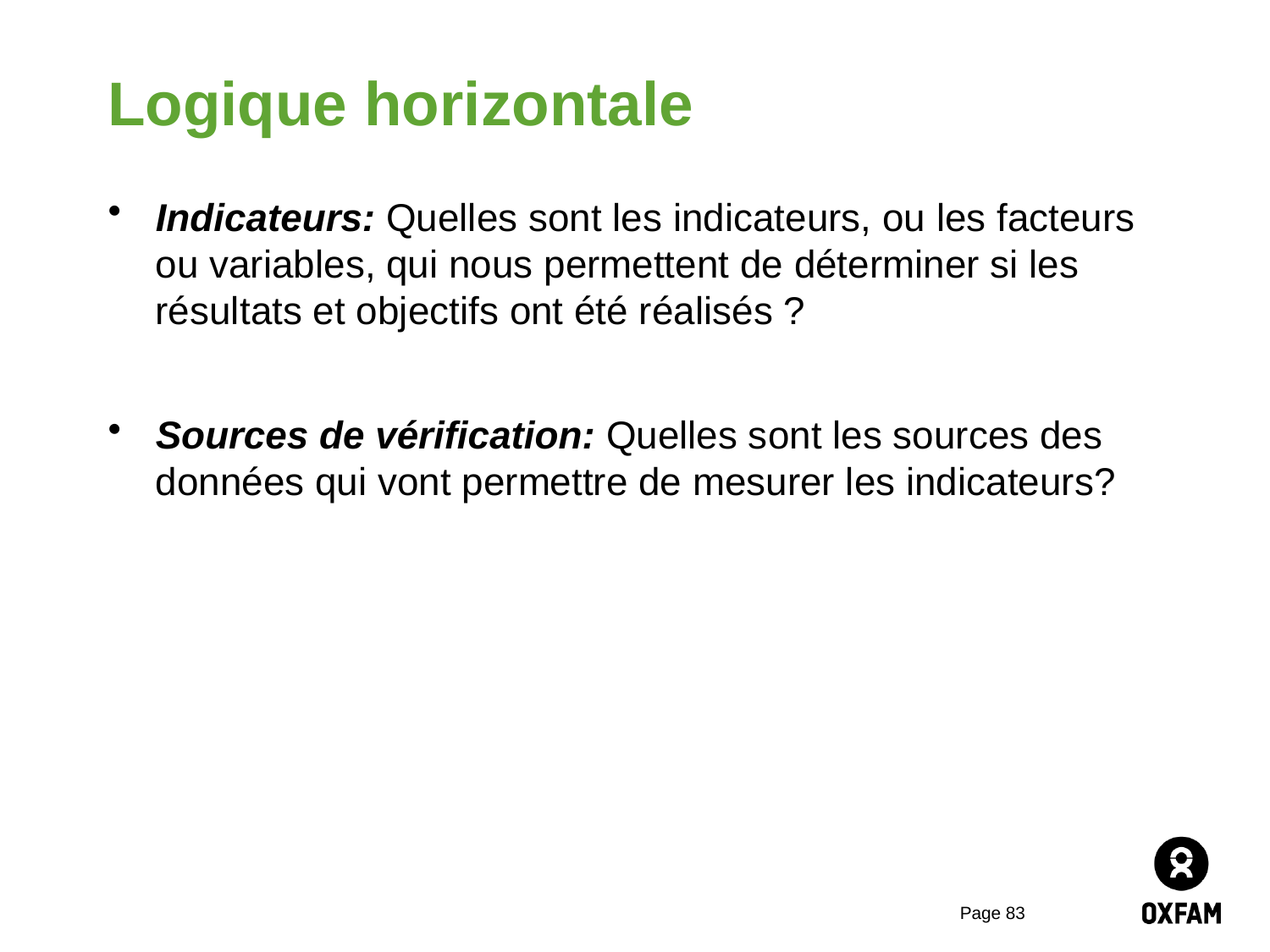

Logique horizontale
Indicateurs: Quelles sont les indicateurs, ou les facteurs ou variables, qui nous permettent de déterminer si les résultats et objectifs ont été réalisés ?

Sources de vérification: Quelles sont les sources des données qui vont permettre de mesurer les indicateurs?